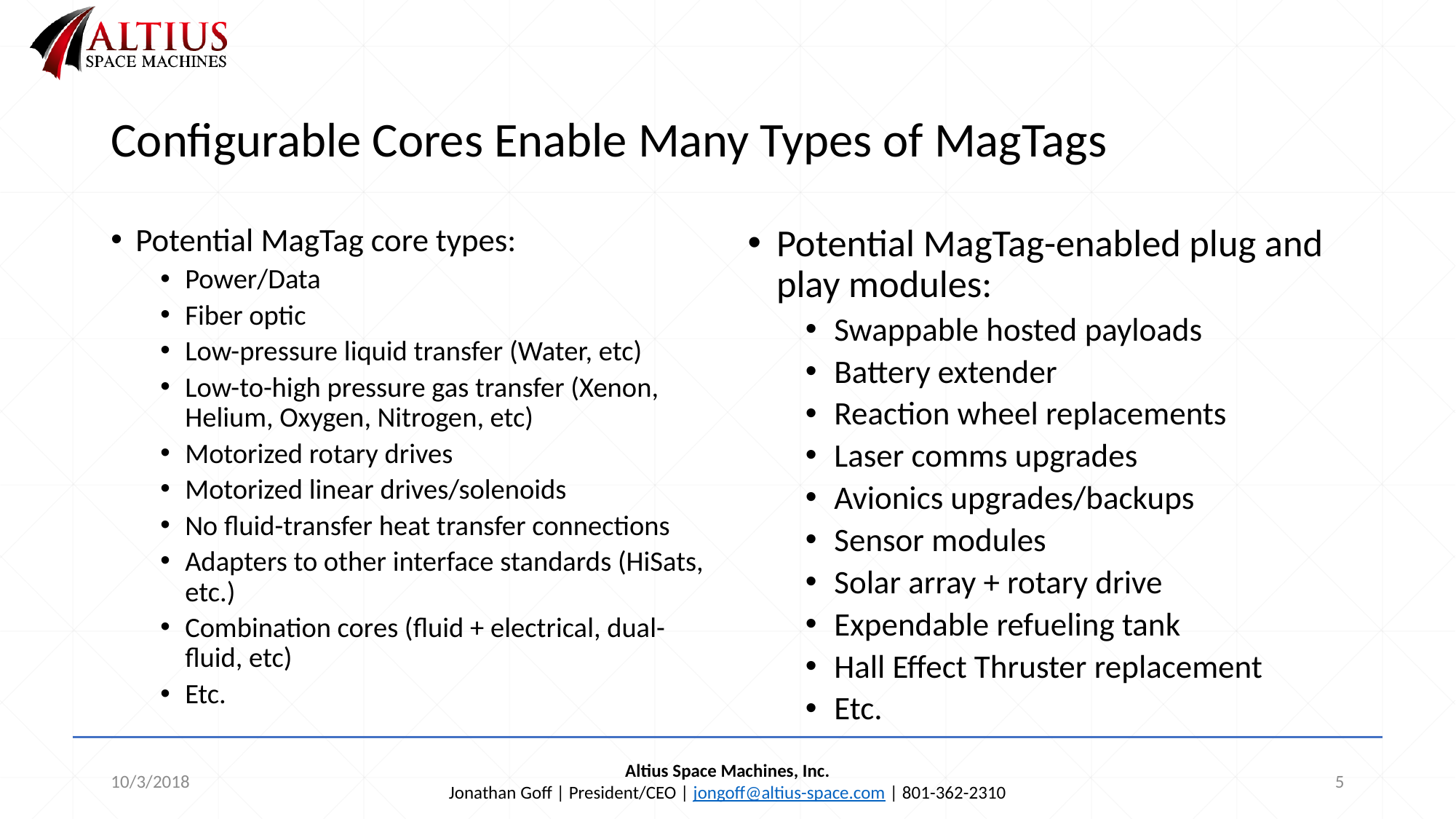

# Configurable Cores Enable Many Types of MagTags
Potential MagTag core types:
Power/Data
Fiber optic
Low-pressure liquid transfer (Water, etc)
Low-to-high pressure gas transfer (Xenon, Helium, Oxygen, Nitrogen, etc)
Motorized rotary drives
Motorized linear drives/solenoids
No fluid-transfer heat transfer connections
Adapters to other interface standards (HiSats, etc.)
Combination cores (fluid + electrical, dual-fluid, etc)
Etc.

Potential MagTag-enabled plug and play modules:
Swappable hosted payloads
Battery extender
Reaction wheel replacements
Laser comms upgrades
Avionics upgrades/backups
Sensor modules
Solar array + rotary drive
Expendable refueling tank
Hall Effect Thruster replacement
Etc.

10/3/2018
Altius Space Machines, Inc.
Jonathan Goff | President/CEO | jongoff@altius-space.com | 801-362-2310
5